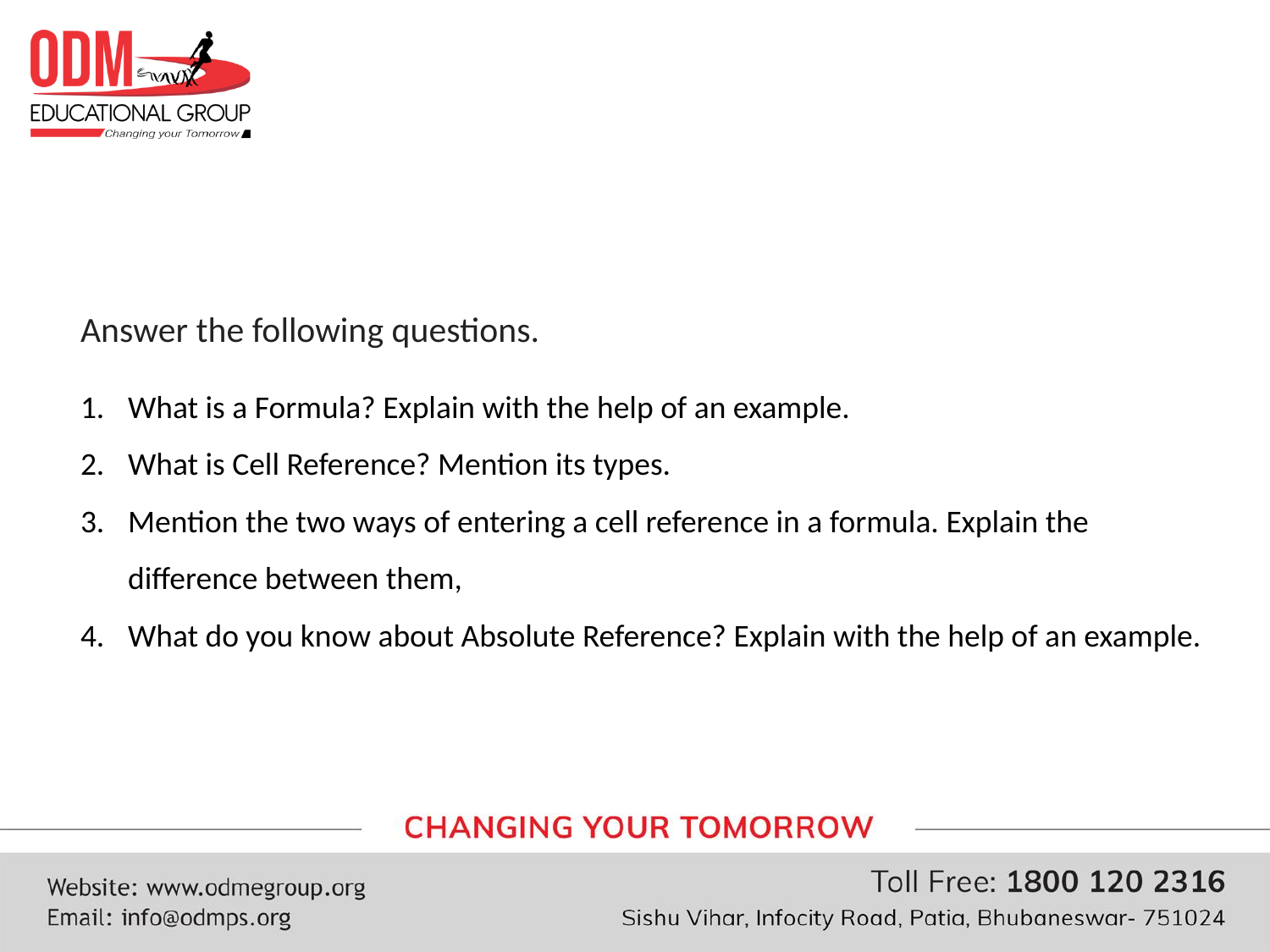

#

Answer the following questions.
What is a Formula? Explain with the help of an example.
What is Cell Reference? Mention its types.
Mention the two ways of entering a cell reference in a formula. Explain the difference between them,
What do you know about Absolute Reference? Explain with the help of an example.